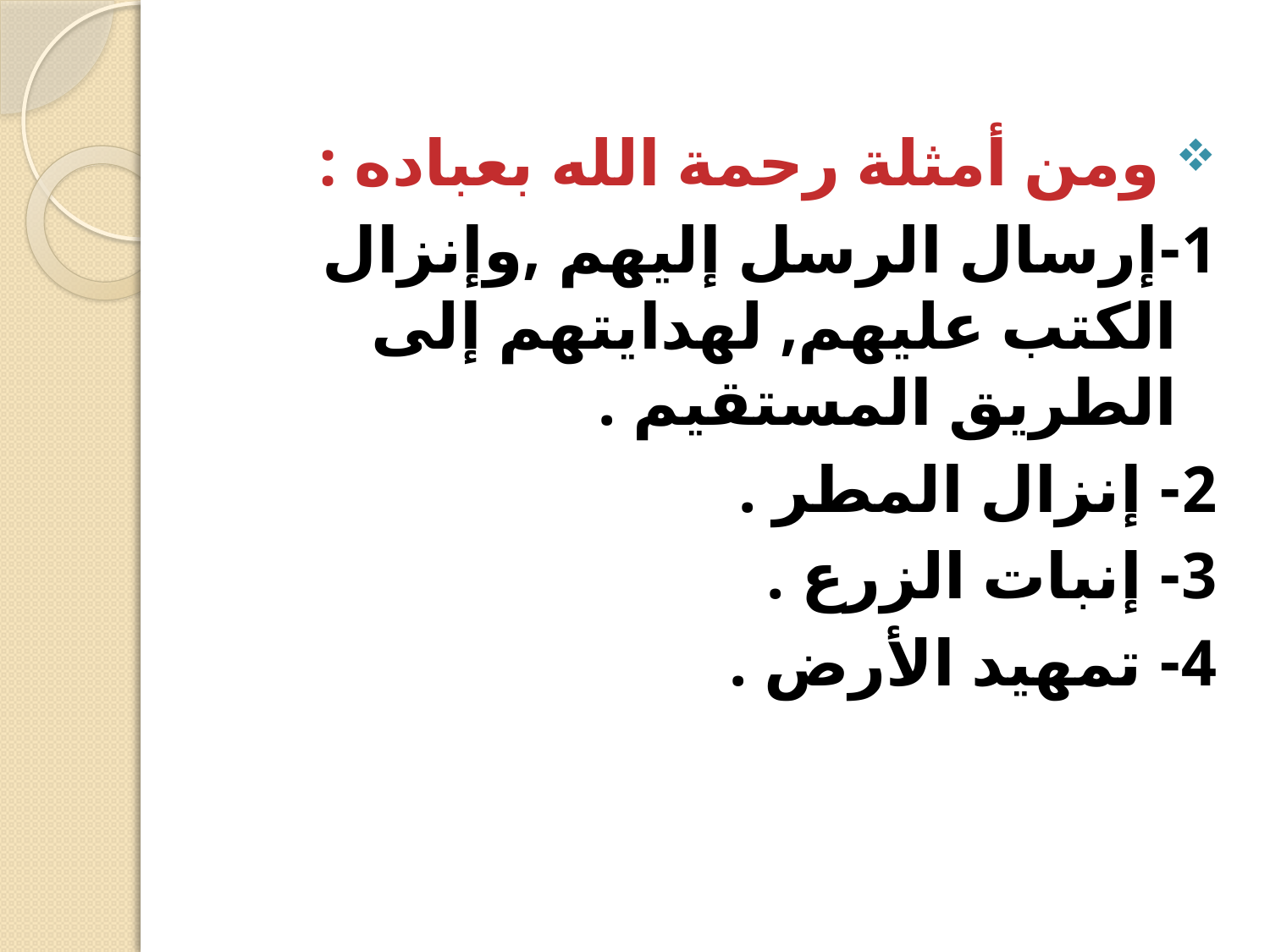

ومن أمثلة رحمة الله بعباده :
1-إرسال الرسل إليهم ,وإنزال الكتب عليهم, لهدايتهم إلى الطريق المستقيم .
2- إنزال المطر .
3- إنبات الزرع .
4- تمهيد الأرض .